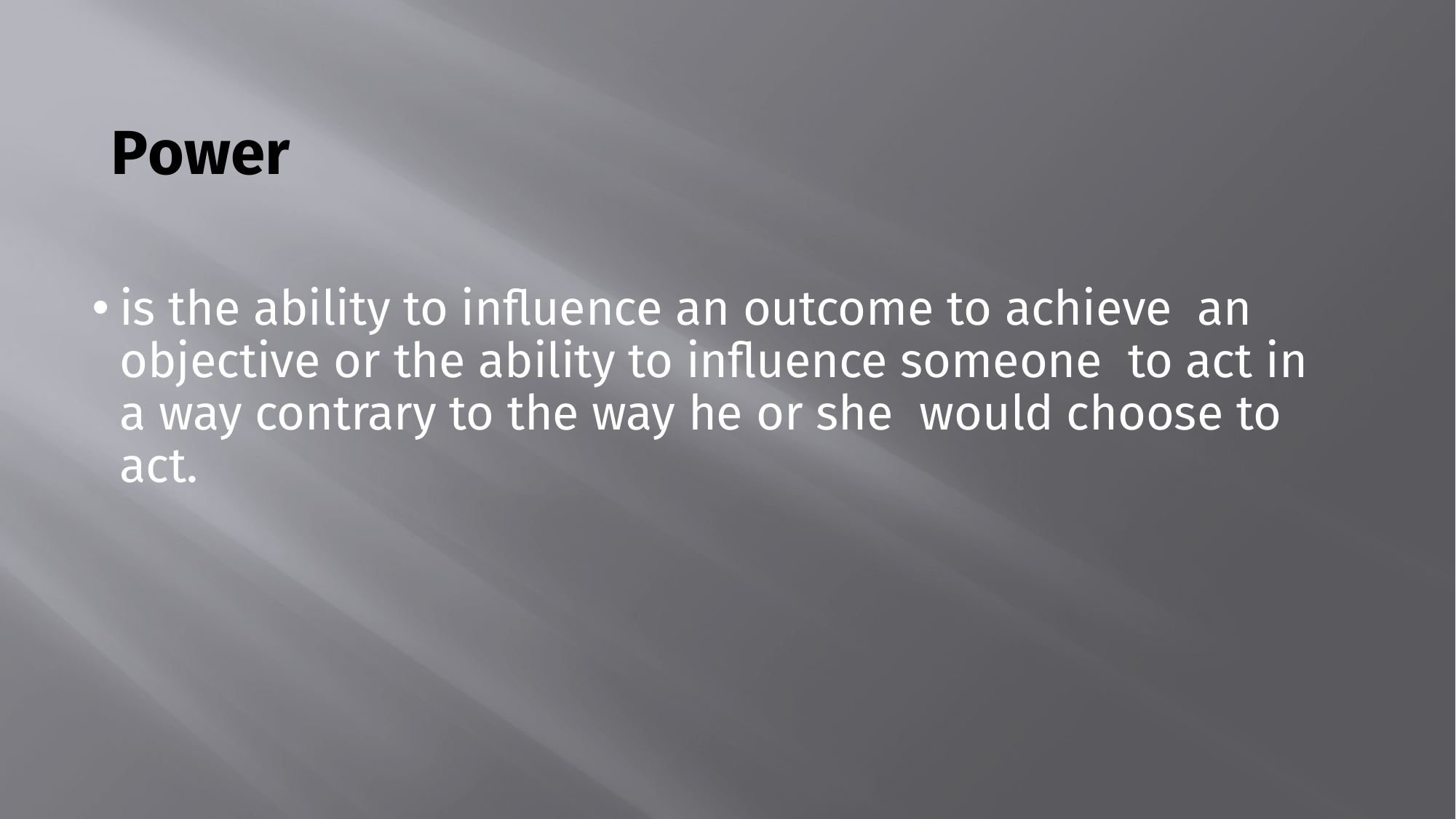

# Power
is the ability to influence an outcome to achieve  an objective or the ability to influence someone  to act in a way contrary to the way he or she  would choose to act.